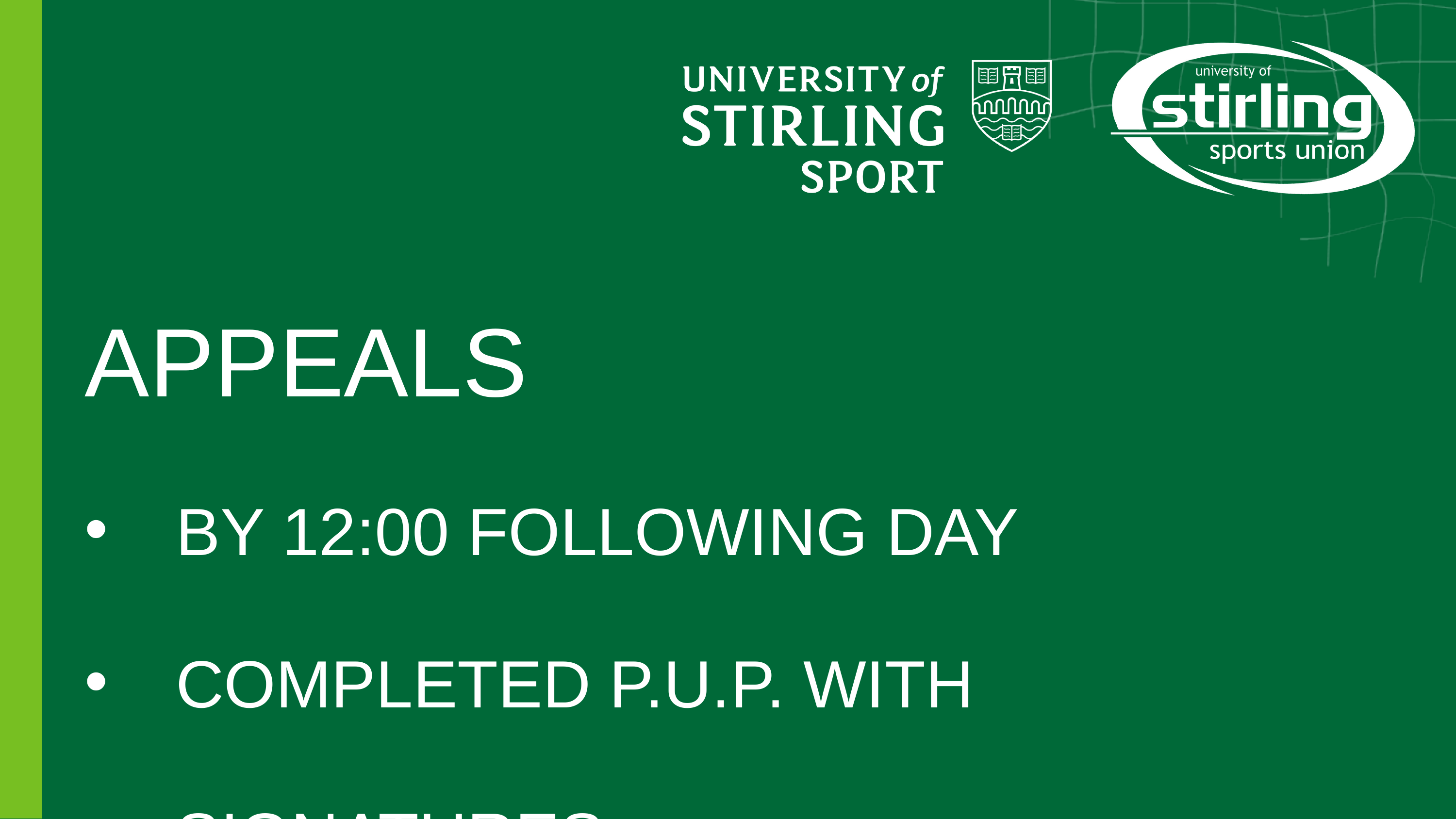

APPEALS
BY 12:00 FOLLOWING DAY
COMPLETED P.U.P. WITH SIGNATURES